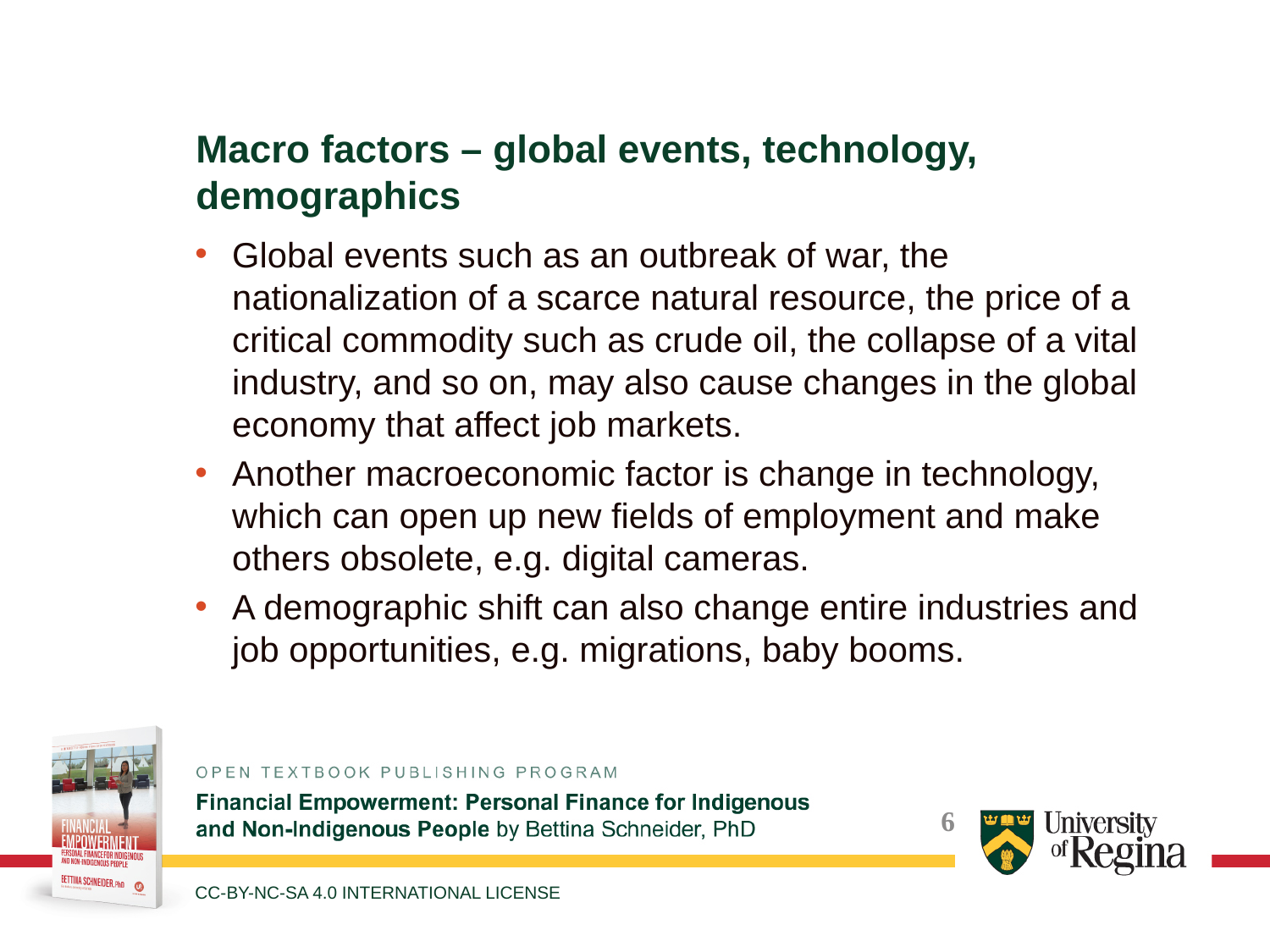

Macro factors – global events, technology, demographics
Global events such as an outbreak of war, the nationalization of a scarce natural resource, the price of a critical commodity such as crude oil, the collapse of a vital industry, and so on, may also cause changes in the global economy that affect job markets.
Another macroeconomic factor is change in technology, which can open up new fields of employment and make others obsolete, e.g. digital cameras.
A demographic shift can also change entire industries and job opportunities, e.g. migrations, baby booms.
CC-BY-NC-SA 4.0 INTERNATIONAL LICENSE